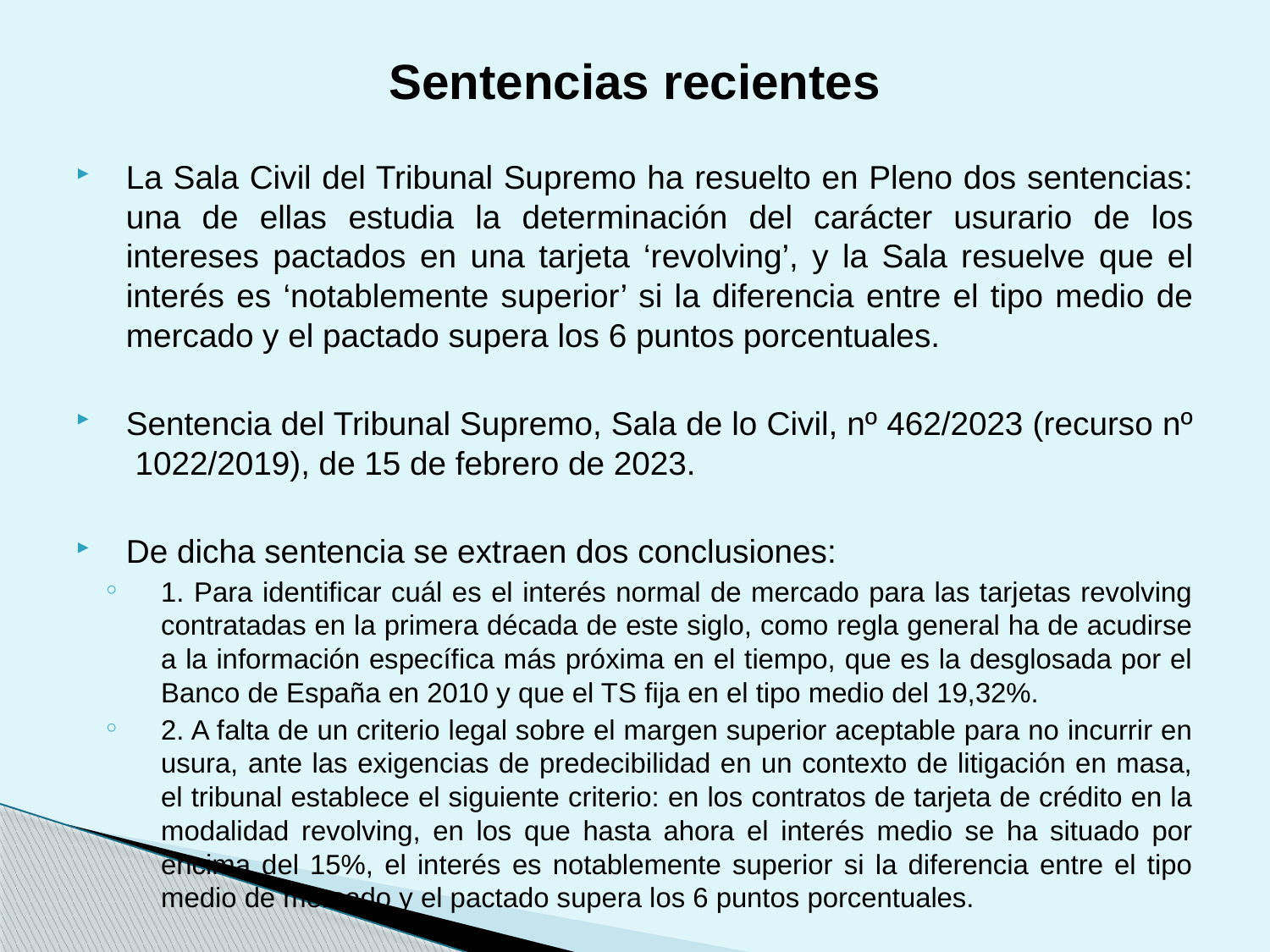

# Sentencias recientes

La Sala Civil del Tribunal Supremo ha resuelto en Pleno dos sentencias: una de ellas estudia la determinación del carácter usurario de los intereses pactados en una tarjeta ‘revolving’, y la Sala resuelve que el interés es ‘notablemente superior’ si la diferencia entre el tipo medio de mercado y el pactado supera los 6 puntos porcentuales.

Sentencia del Tribunal Supremo, Sala de lo Civil, nº 462/2023 (recurso nº  1022/2019), de 15 de febrero de 2023.

De dicha sentencia se extraen dos conclusiones:
1. Para identificar cuál es el interés normal de mercado para las tarjetas revolving contratadas en la primera década de este siglo, como regla general ha de acudirse a la información específica más próxima en el tiempo, que es la desglosada por el Banco de España en 2010 y que el TS fija en el tipo medio del 19,32%.
2. A falta de un criterio legal sobre el margen superior aceptable para no incurrir en usura, ante las exigencias de predecibilidad en un contexto de litigación en masa, el tribunal establece el siguiente criterio: en los contratos de tarjeta de crédito en la modalidad revolving, en los que hasta ahora el interés medio se ha situado por encima del 15%, el interés es notablemente superior si la diferencia entre el tipo medio de mercado y el pactado supera los 6 puntos porcentuales.